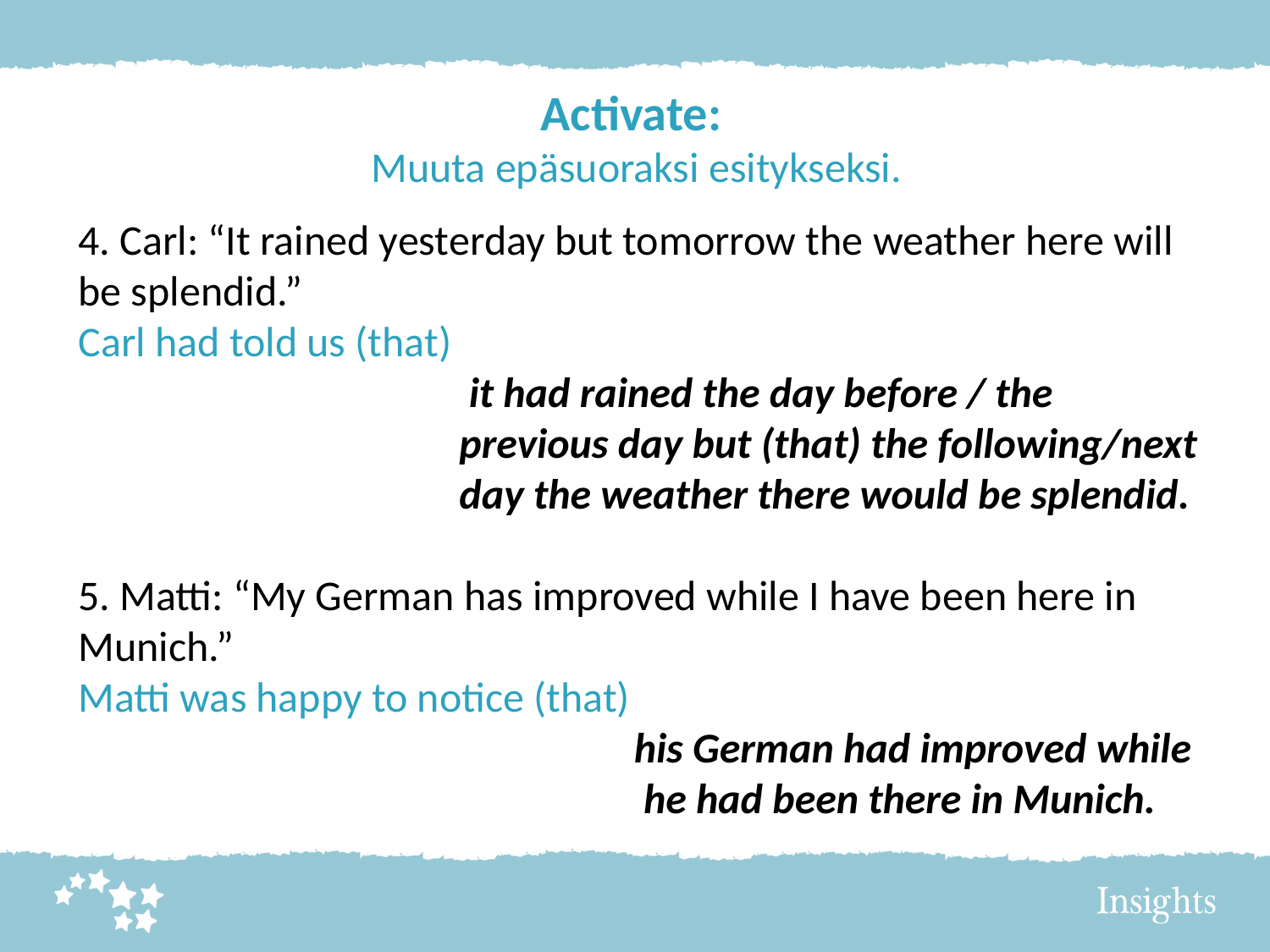

# Activate: Muuta epäsuoraksi esitykseksi.
4. Carl: “It rained yesterday but tomorrow the weather here will be splendid.”
Carl had told us (that)
 			 it had rained the day before / the 				previous day but (that) the following/next 			day the weather there would be splendid.

5. Matti: “My German has improved while I have been here in Munich.”
Matti was happy to notice (that)
				     his German had improved while 				      he had been there in Munich.